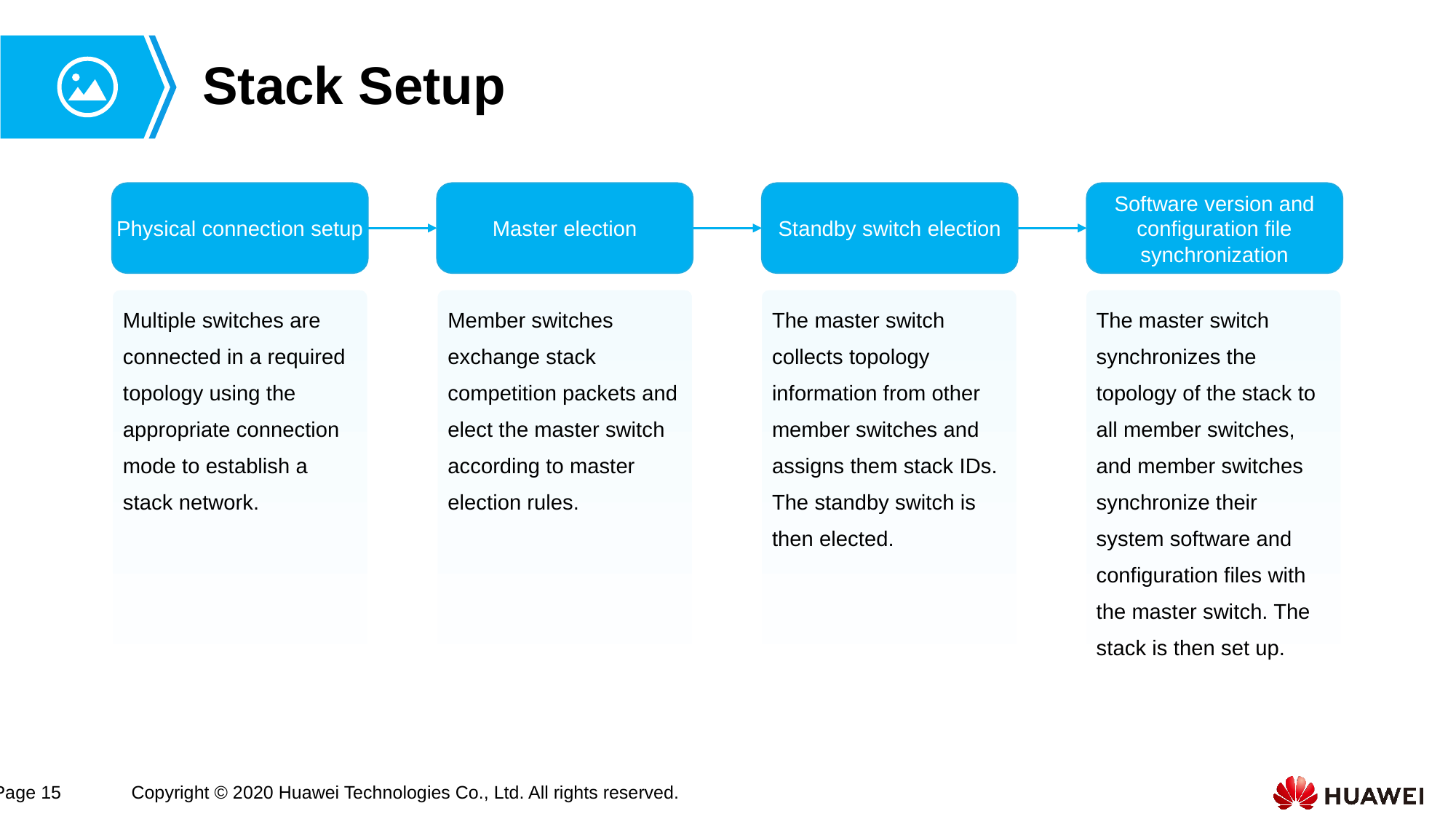

# Stack Setup
Physical connection setup
Master election
Standby switch election
Software version and configuration file synchronization
Multiple switches are connected in a required topology using the appropriate connection mode to establish a stack network.
Member switches exchange stack competition packets and elect the master switch according to master election rules.
The master switch collects topology information from other member switches and assigns them stack IDs. The standby switch is then elected.
The master switch synchronizes the topology of the stack to all member switches, and member switches synchronize their system software and configuration files with the master switch. The stack is then set up.